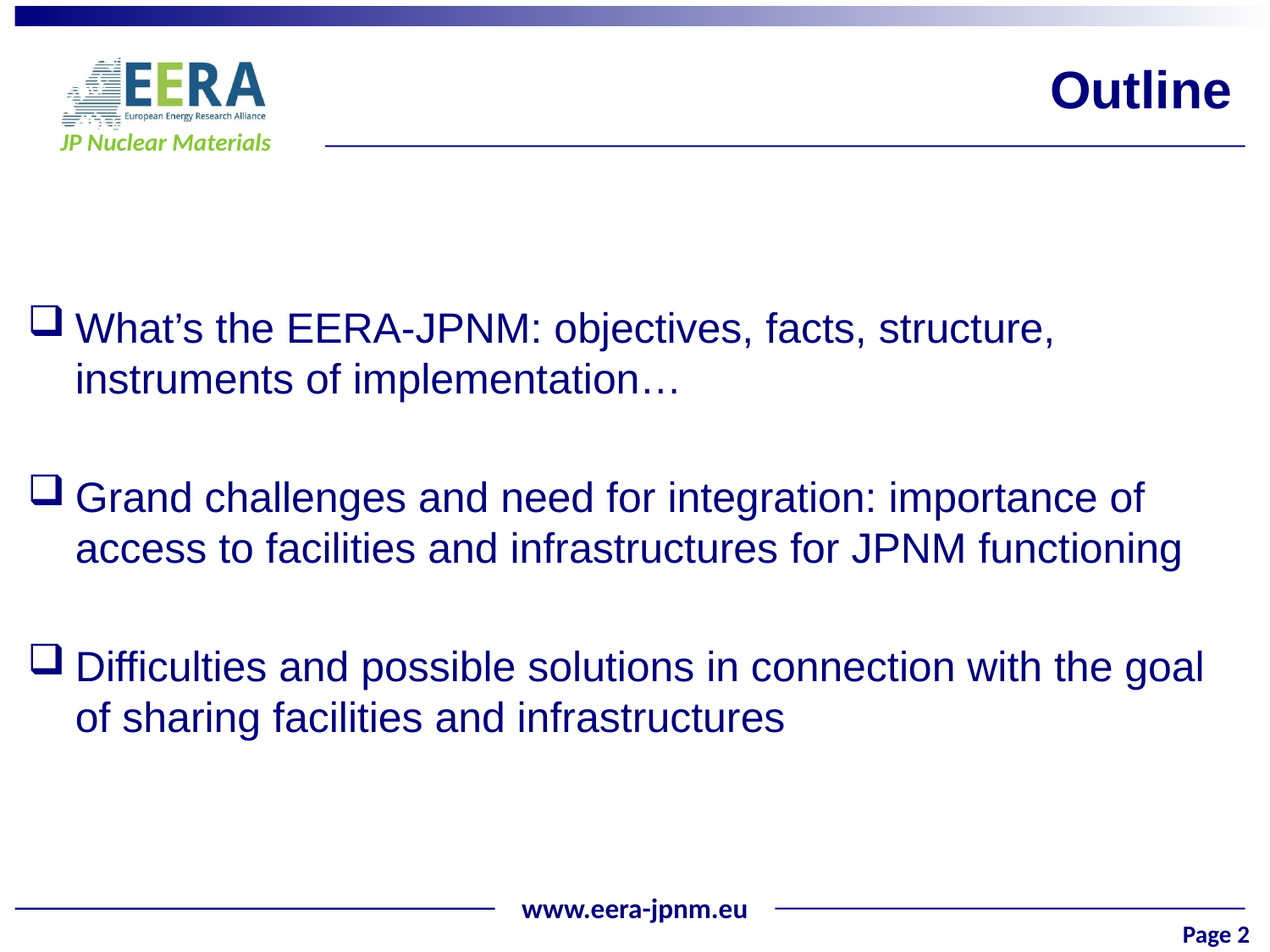

# Outline

What’s the EERA-JPNM: objectives, facts, structure, instruments of implementation…

Grand challenges and need for integration: importance of access to facilities and infrastructures for JPNM functioning

Difficulties and possible solutions in connection with the goal of sharing facilities and infrastructures